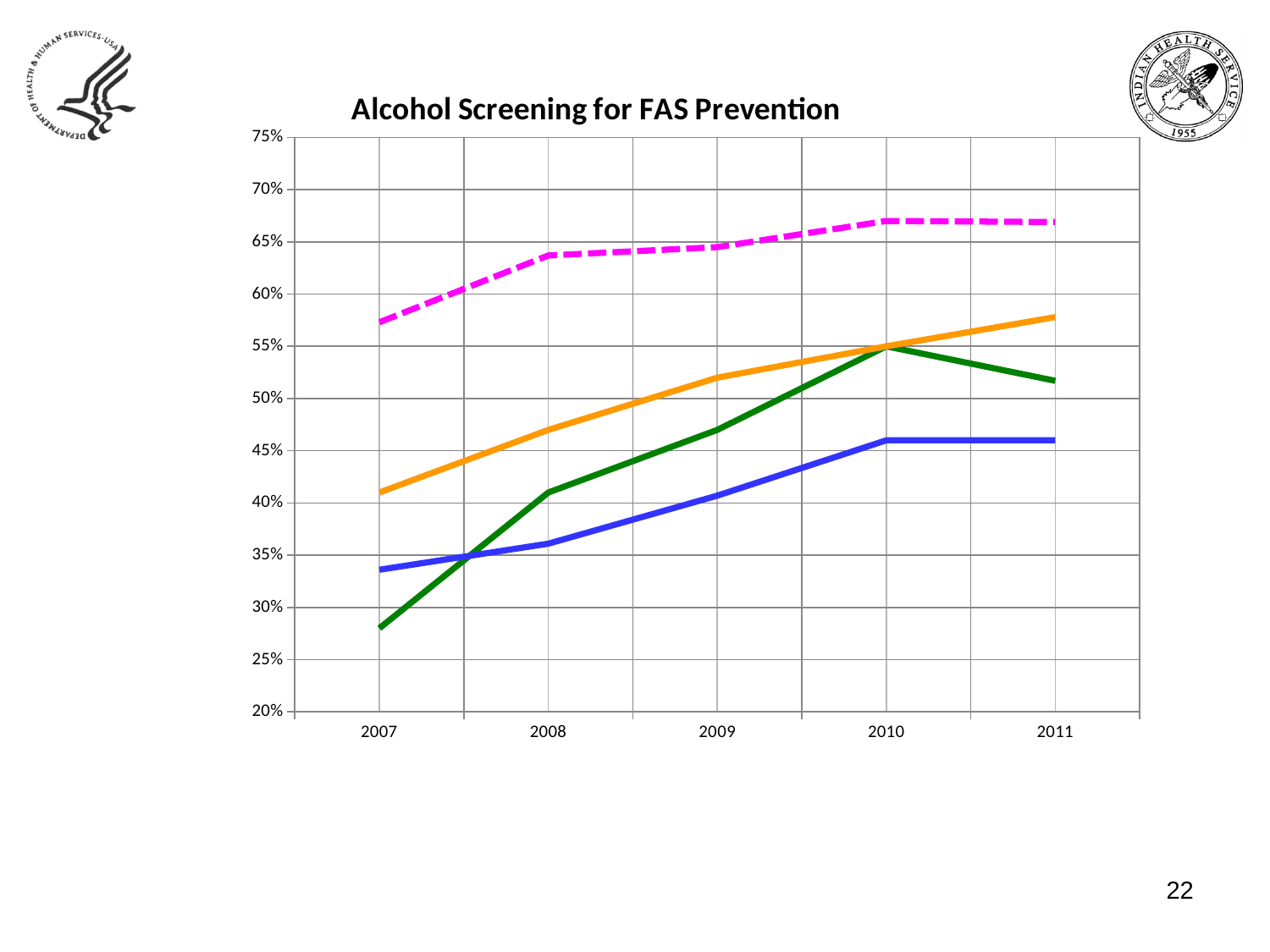

### Chart: Alcohol Screening for FAS Prevention

| Category | National Target | National Average | Service Unit Only | Portland Area Average |
|---|---|---|---|---|
| 2007 | 0.28 | 0.41 | 0.573 | 0.336 |
| 2008 | 0.41 | 0.47 | 0.637 | 0.361 |
| 2009 | 0.47 | 0.52 | 0.645 | 0.407 |
| 2010 | 0.55 | 0.55 | 0.67 | 0.46 |
| 2011 | 0.517 | 0.578 | 0.669 | 0.46 |
22